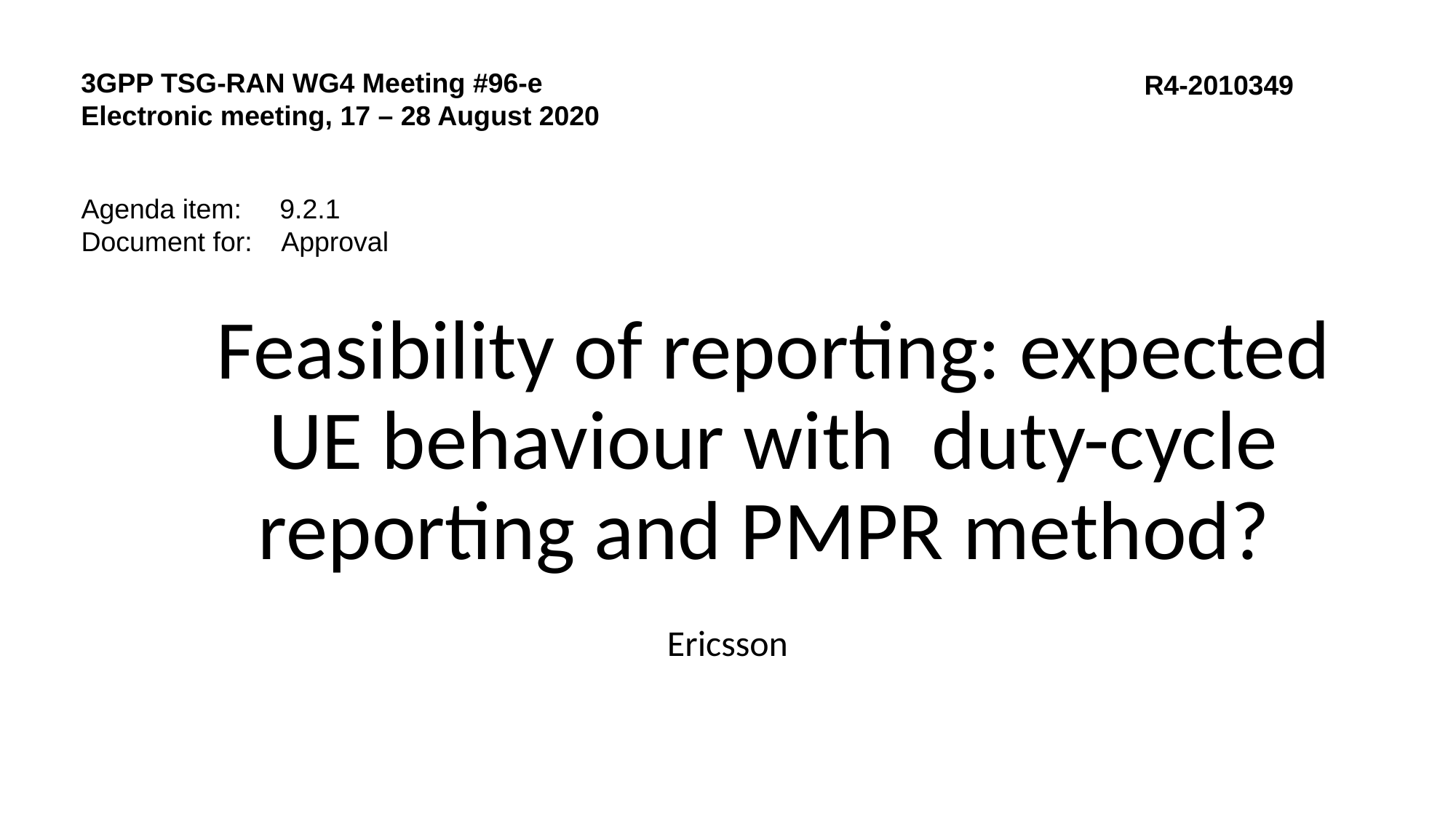

3GPP TSG-RAN WG4 Meeting #96-e
Electronic meeting, 17 – 28 August 2020
R4-2010349
Agenda item:     9.2.1
Document for:    Approval
# Feasibility of reporting: expected UE behaviour with  duty-cycle reporting and PMPR method?
Ericsson